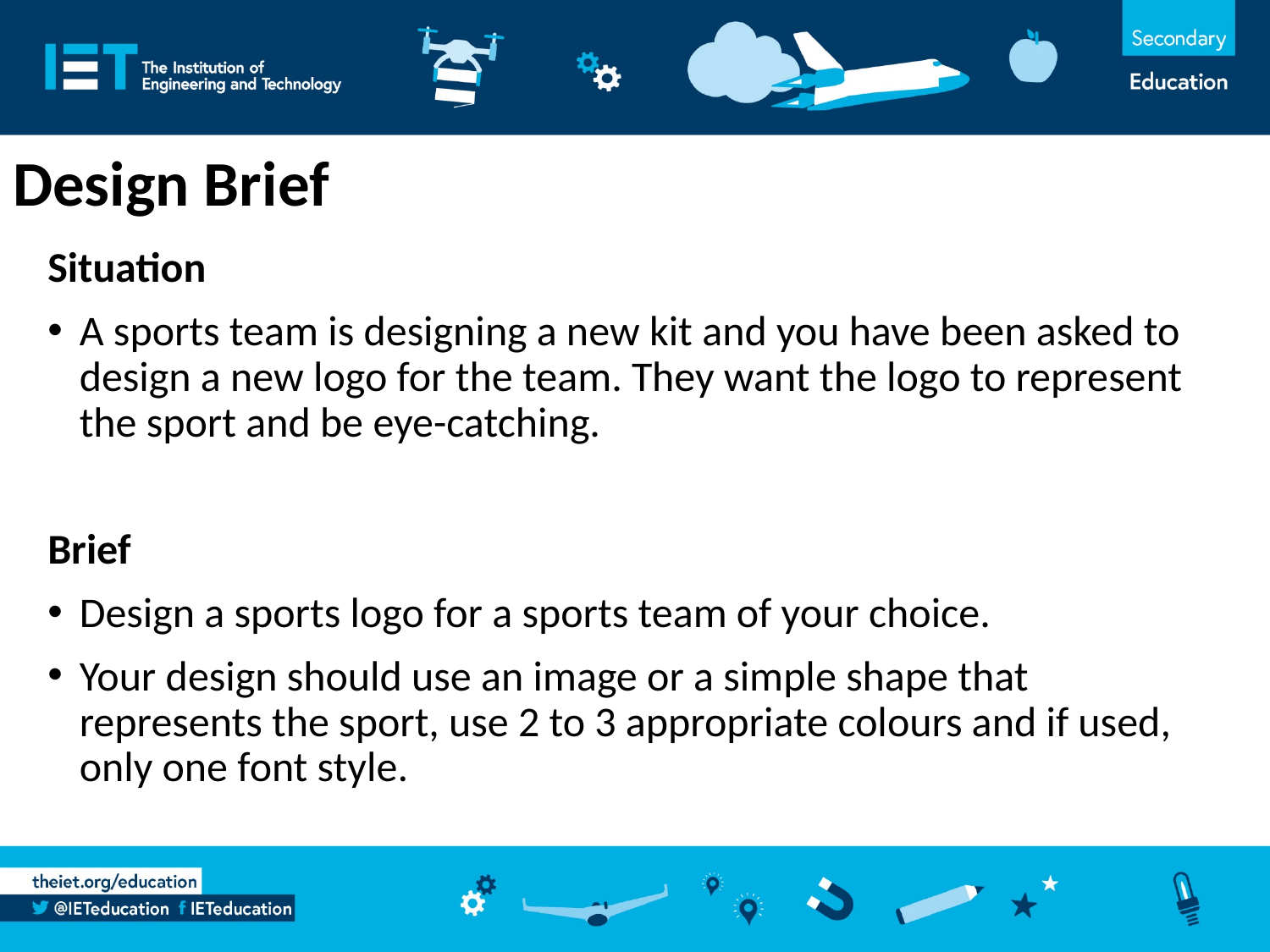

Design Brief

Situation
A sports team is designing a new kit and you have been asked to design a new logo for the team. They want the logo to represent the sport and be eye-catching.

Brief
Design a sports logo for a sports team of your choice.
Your design should use an image or a simple shape that represents the sport, use 2 to 3 appropriate colours and if used, only one font style.